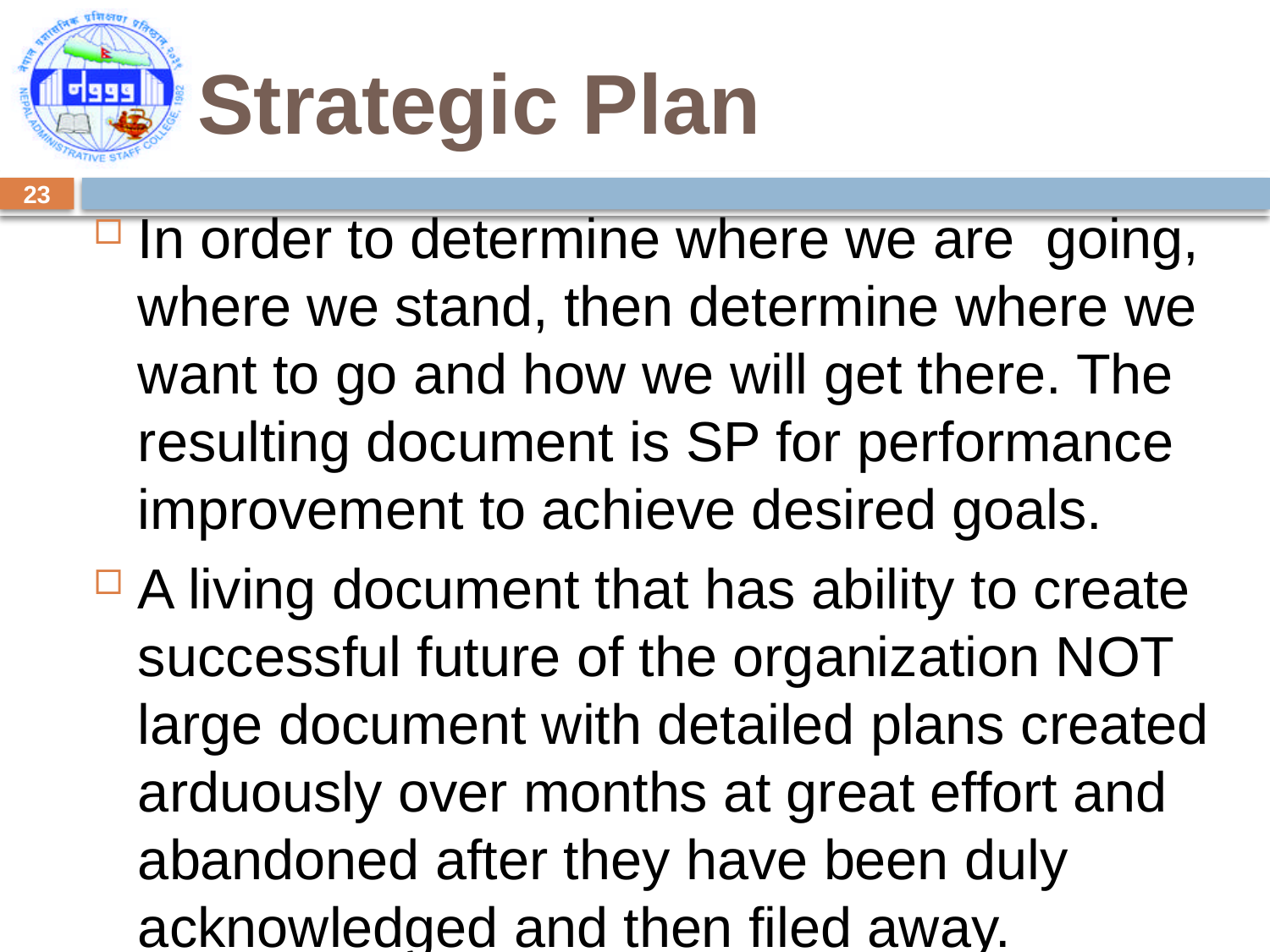

# Strategic Plan
23
In order to determine where we are  going, where we stand, then determine where we want to go and how we will get there. The resulting document is SP for performance improvement to achieve desired goals.
A living document that has ability to create successful future of the organization NOT large document with detailed plans created arduously over months at great effort and abandoned after they have been duly acknowledged and then filed away.